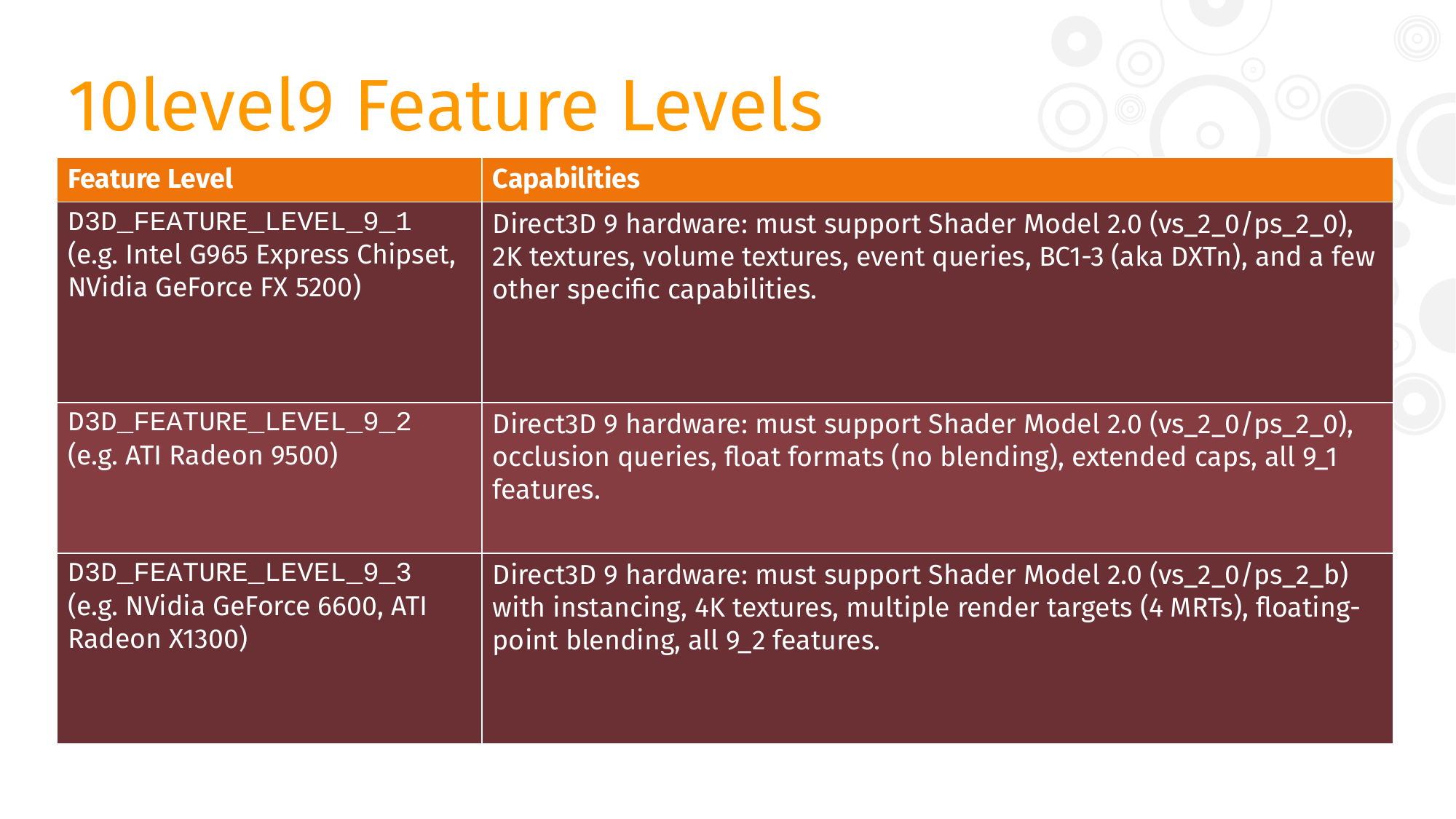

10level9 Feature Levels
| Feature Level | Capabilities |
| --- | --- |
| D3D\_FEATURE\_LEVEL\_9\_1 (e.g. Intel G965 Express Chipset, NVidia GeForce FX 5200) | Direct3D 9 hardware: must support Shader Model 2.0 (vs\_2\_0/ps\_2\_0), 2K textures, volume textures, event queries, BC1-3 (aka DXTn), and a few other specific capabilities. |
| D3D\_FEATURE\_LEVEL\_9\_2 (e.g. ATI Radeon 9500) | Direct3D 9 hardware: must support Shader Model 2.0 (vs\_2\_0/ps\_2\_0), occlusion queries, float formats (no blending), extended caps, all 9\_1 features. |
| D3D\_FEATURE\_LEVEL\_9\_3 (e.g. NVidia GeForce 6600, ATI Radeon X1300) | Direct3D 9 hardware: must support Shader Model 2.0 (vs\_2\_0/ps\_2\_b) with instancing, 4K textures, multiple render targets (4 MRTs), floating-point blending, all 9\_2 features. |